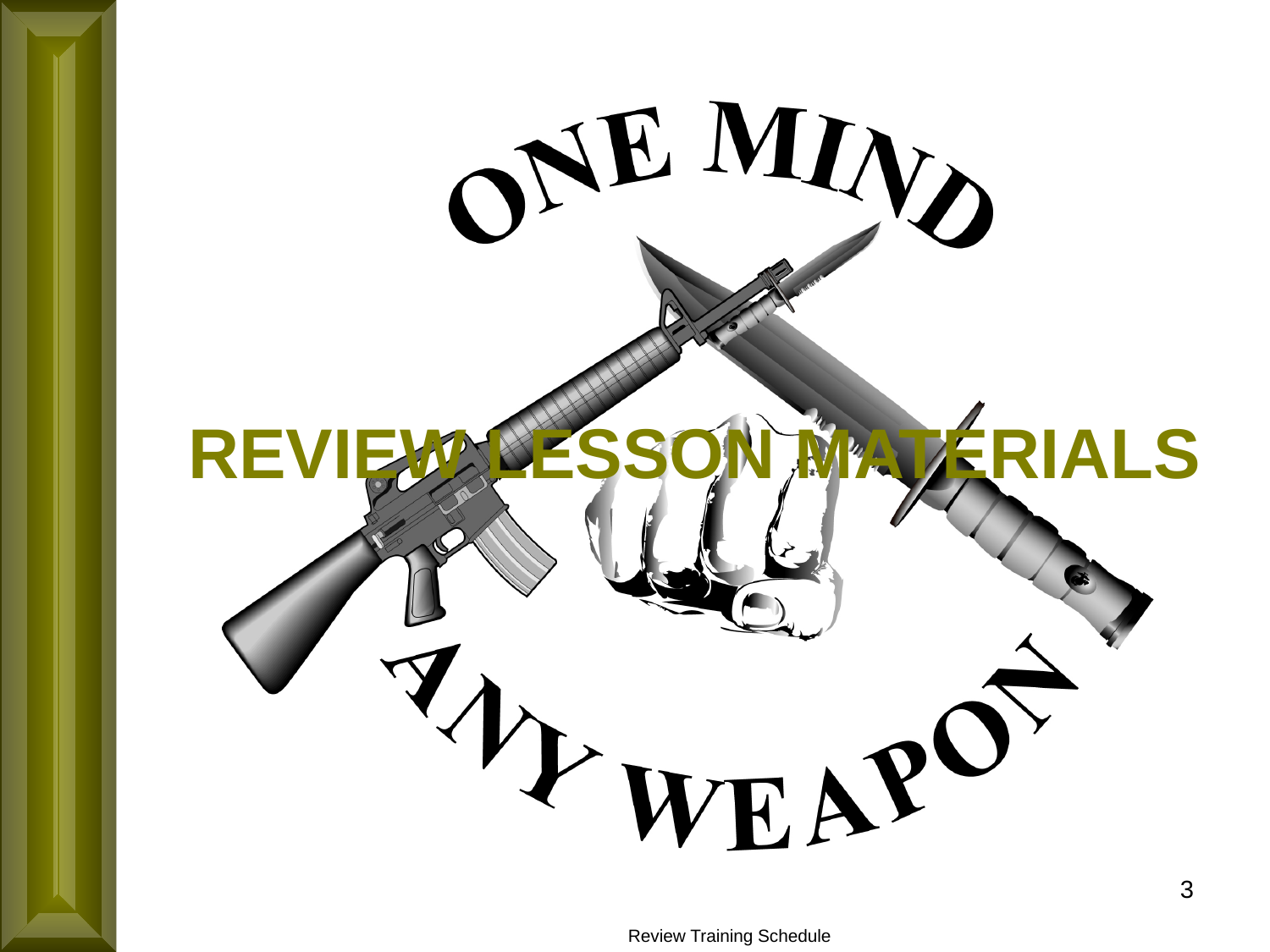

REVIEW LESSON MATERIALS
3
Review Training Schedule